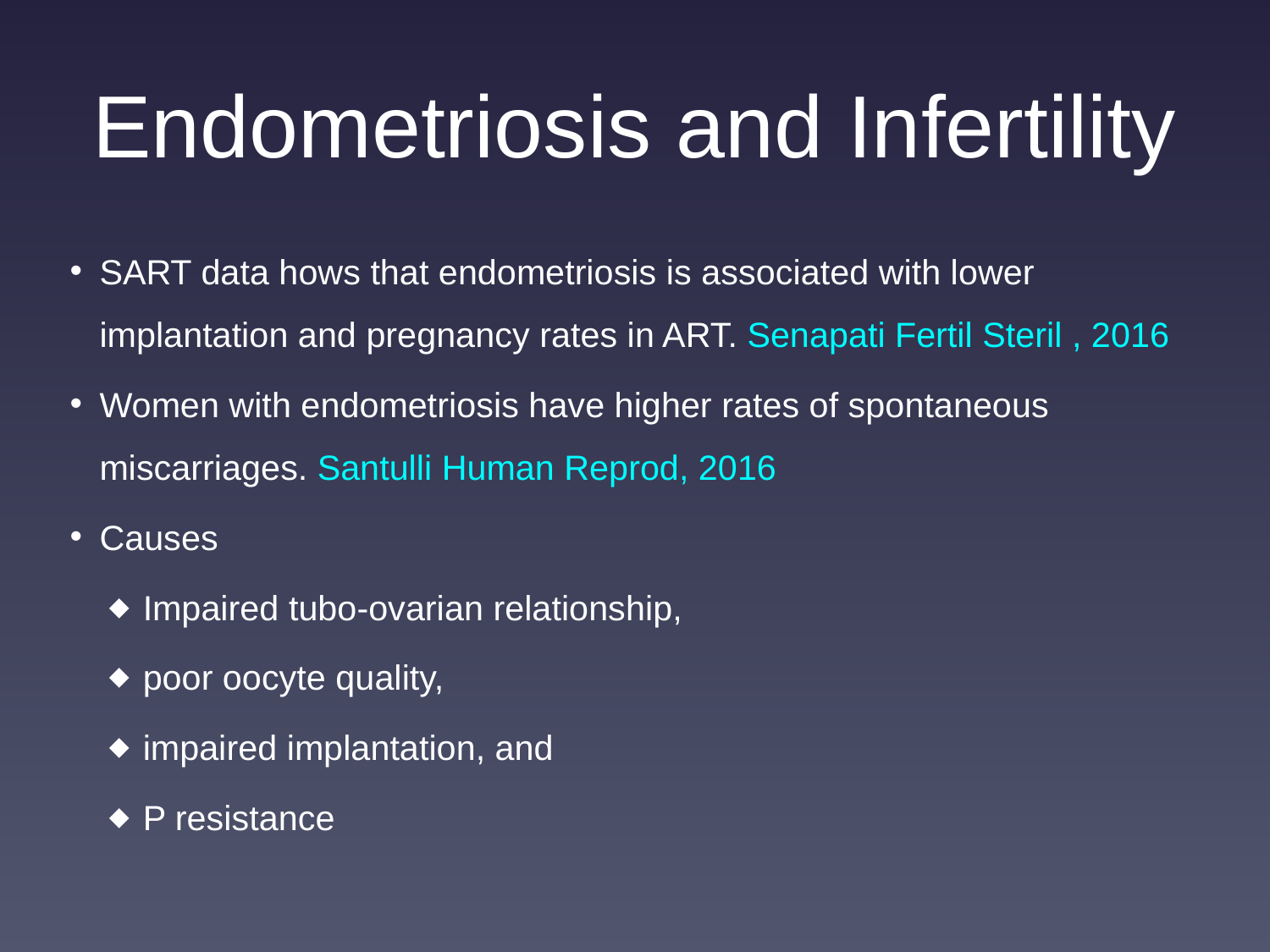

# Endometriosis and Infertility
SART data hows that endometriosis is associated with lower implantation and pregnancy rates in ART. Senapati Fertil Steril , 2016
Women with endometriosis have higher rates of spontaneous miscarriages. Santulli Human Reprod, 2016
Causes
Impaired tubo-ovarian relationship,
poor oocyte quality,
impaired implantation, and
P resistance